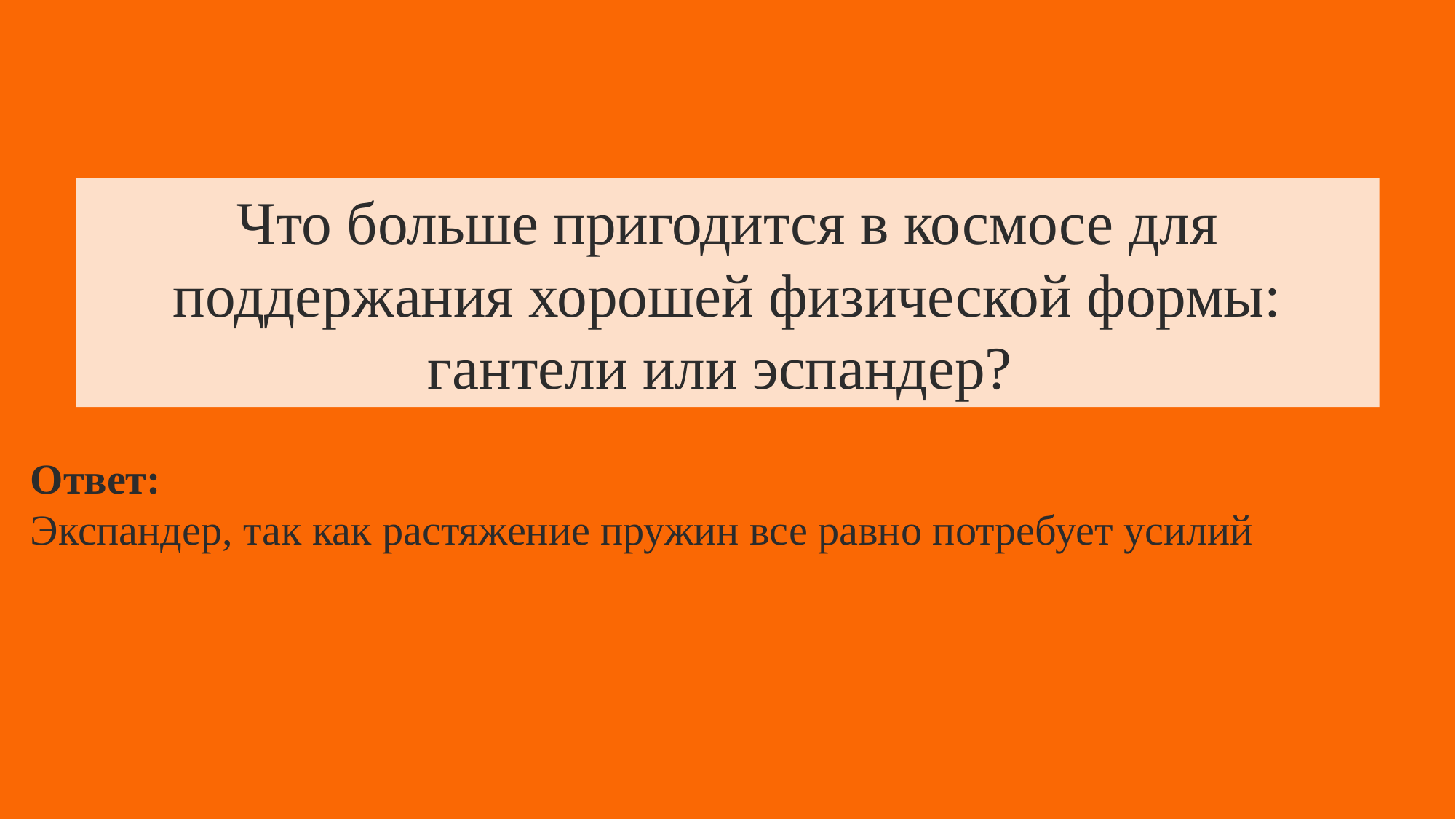

Что больше пригодится в космосе для поддержания хорошей физической формы: гантели или эспандер?
Ответ:
Экспандер, так как растяжение пружин все равно потребует усилий